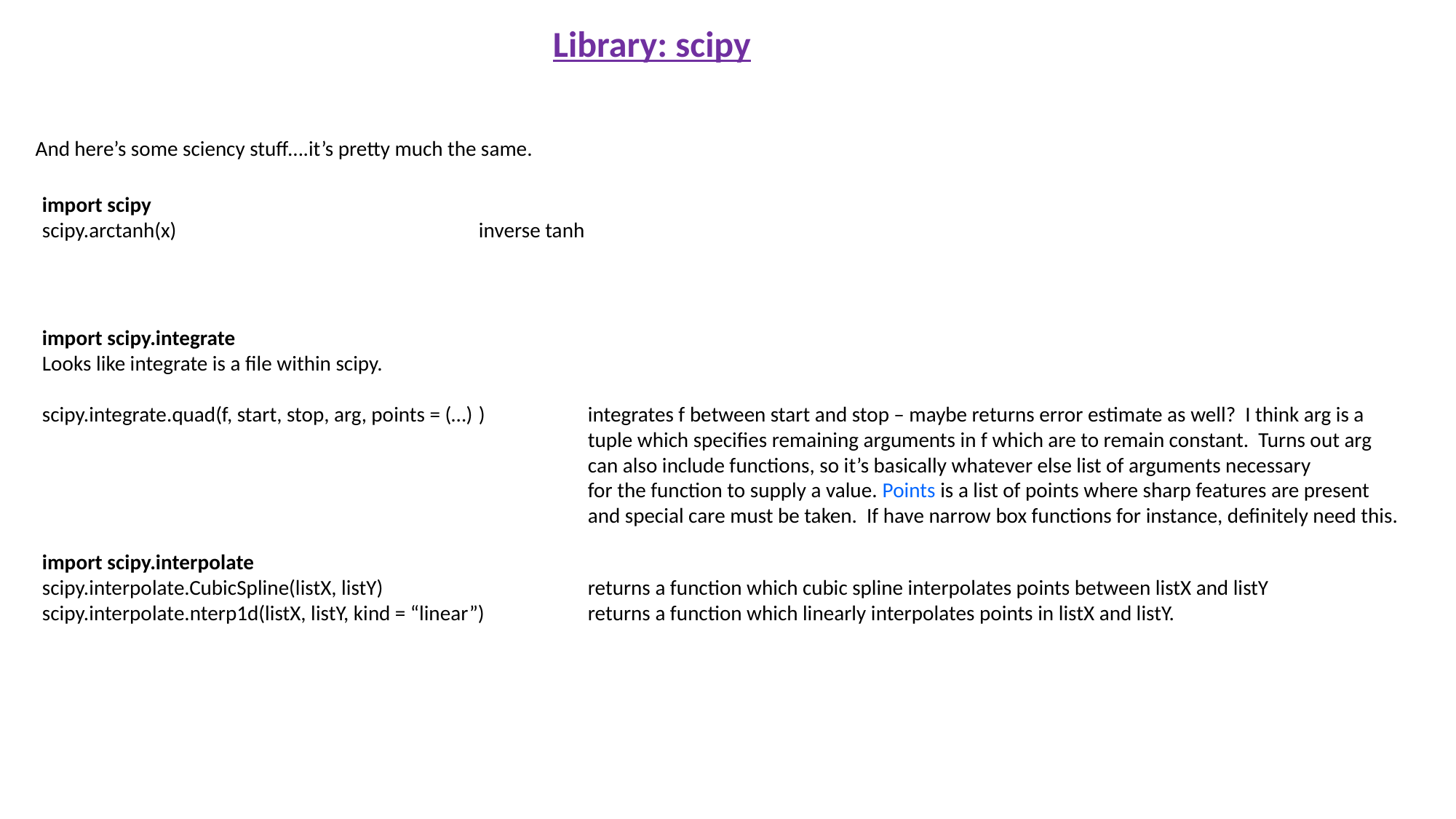

Library: scipy
And here’s some sciency stuff….it’s pretty much the same.
import scipy
scipy.arctanh(x)			inverse tanh
import scipy.integrate
Looks like integrate is a file within scipy.

scipy.integrate.quad(f, start, stop, arg, points = (…)	)	integrates f between start and stop – maybe returns error estimate as well?  I think arg is a
					tuple which specifies remaining arguments in f which are to remain constant.  Turns out arg
					can also include functions, so it’s basically whatever else list of arguments necessary
					for the function to supply a value. Points is a list of points where sharp features are present
					and special care must be taken.  If have narrow box functions for instance, definitely need this.
import scipy.interpolate
scipy.interpolate.CubicSpline(listX, listY)		returns a function which cubic spline interpolates points between listX and listY
scipy.interpolate.nterp1d(listX, listY, kind = “linear”)	returns a function which linearly interpolates points in listX and listY.